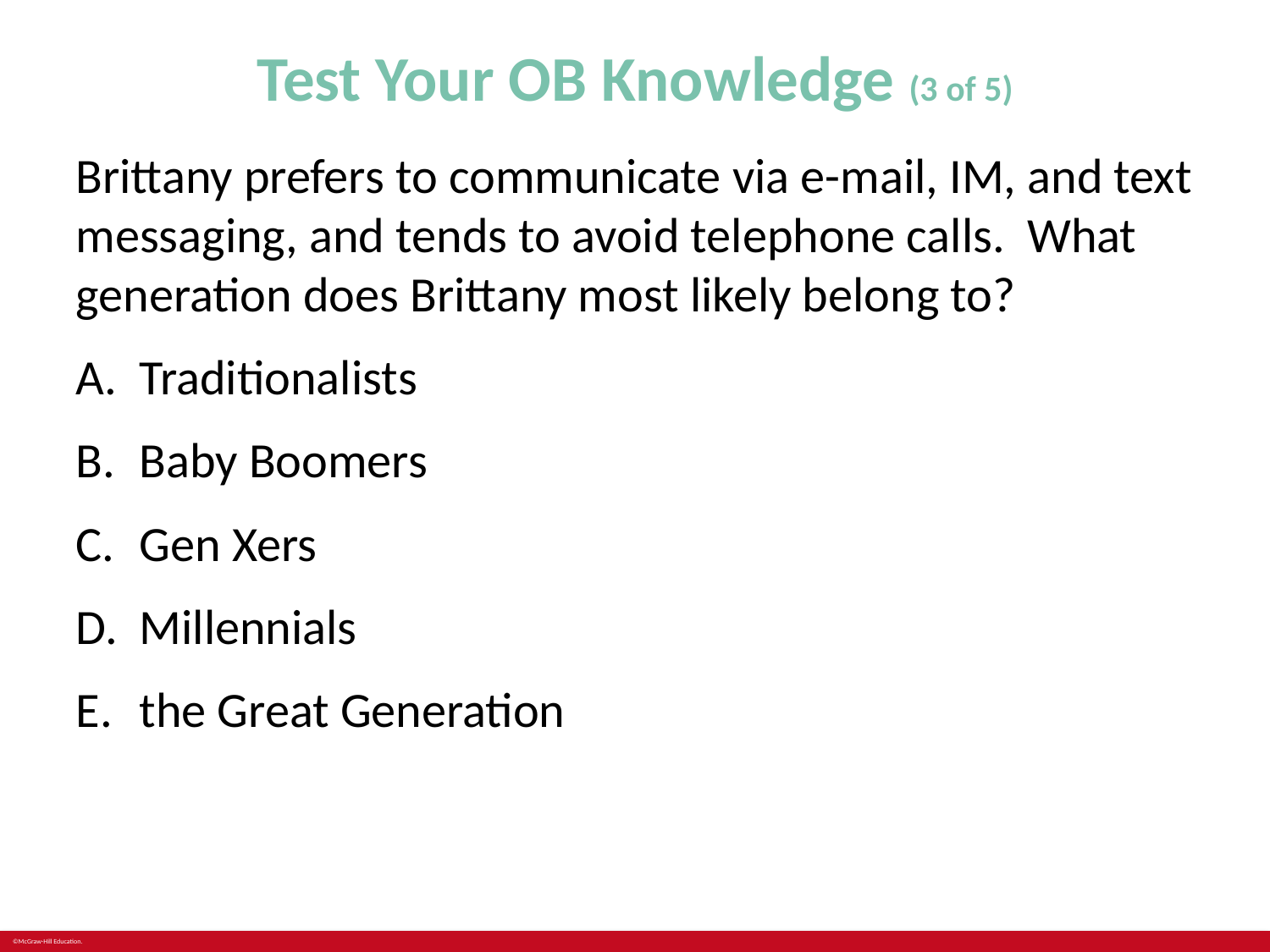

# Test Your OB Knowledge (3 of 5)
Brittany prefers to communicate via e-mail, IM, and text messaging, and tends to avoid telephone calls.  What generation does Brittany most likely belong to?
Traditionalists
Baby Boomers
Gen Xers
Millennials
the Great Generation